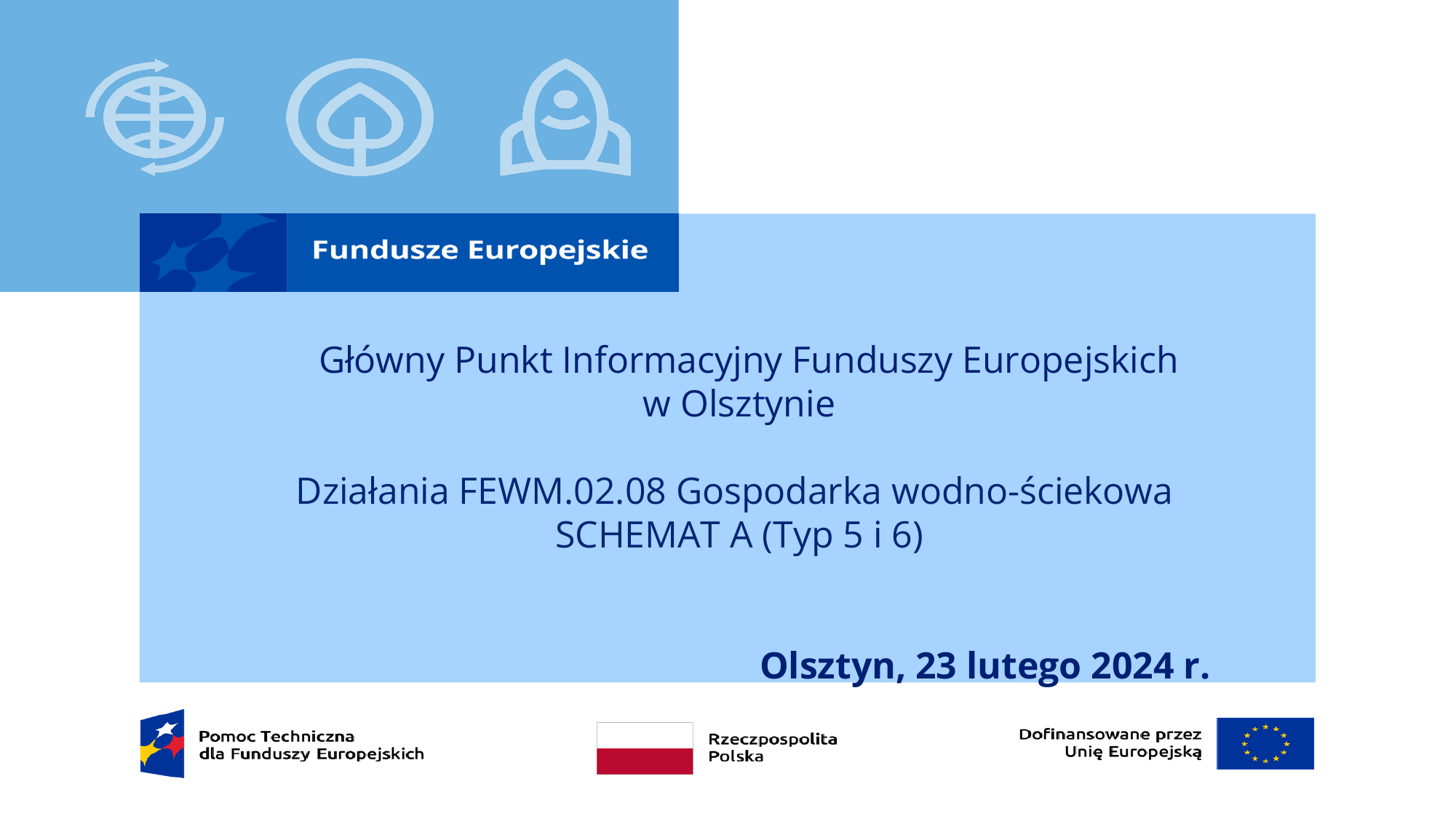

Główny Punkt Informacyjny Funduszy Europejskich
w Olsztynie

Działania FEWM.02.08 Gospodarka wodno-ściekowa
SCHEMAT A (Typ 5 i 6)

                                                     Olsztyn, 23 lutego 2024 r.

#

Olsztyn, 8 lutego 2024 r.